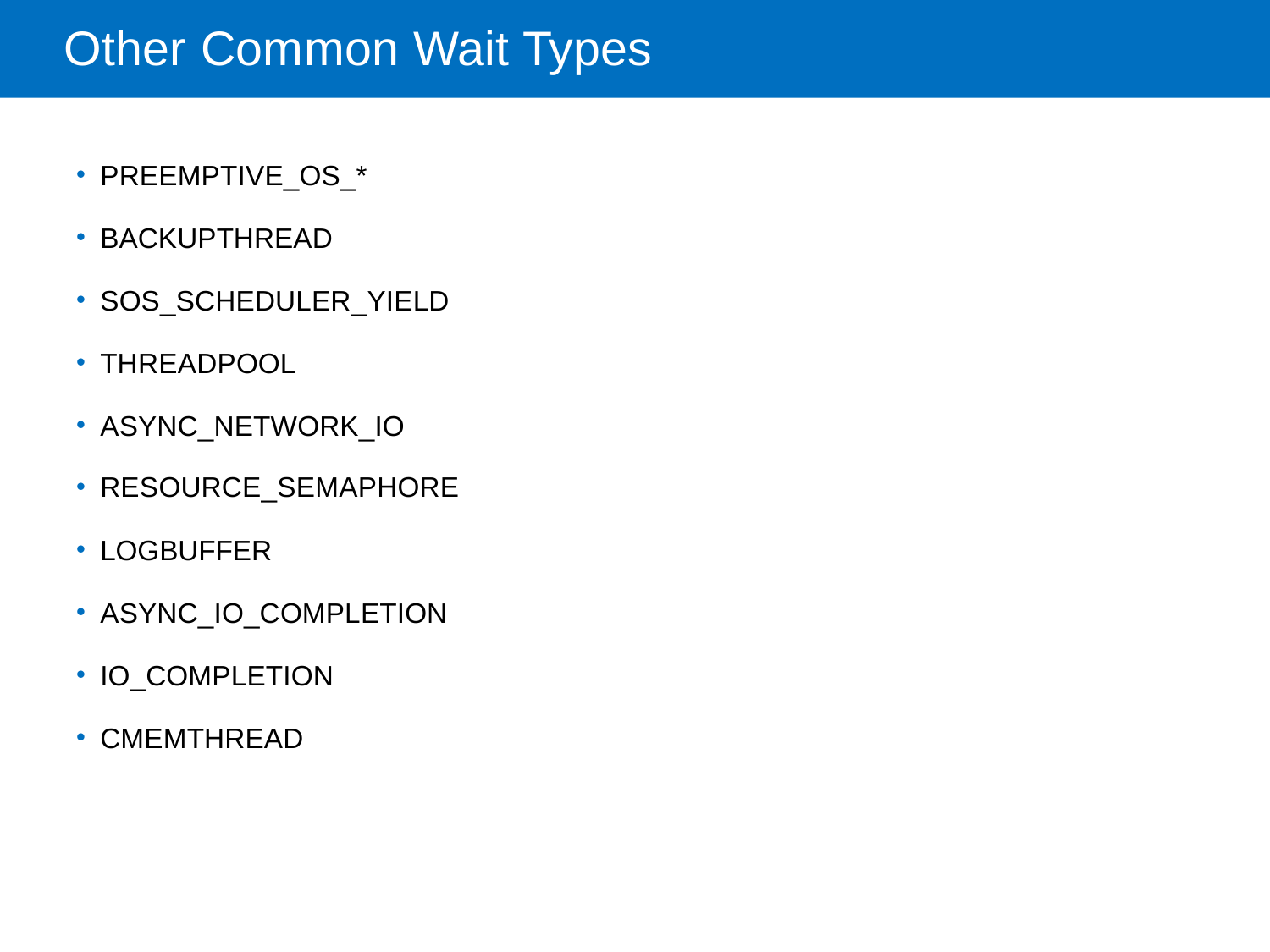

Other Common Wait Types

PREEMPTIVE_OS_*
BACKUPTHREAD
SOS_SCHEDULER_YIELD
THREADPOOL
ASYNC_NETWORK_IO
RESOURCE_SEMAPHORE
LOGBUFFER
ASYNC_IO_COMPLETION
IO_COMPLETION
CMEMTHREAD